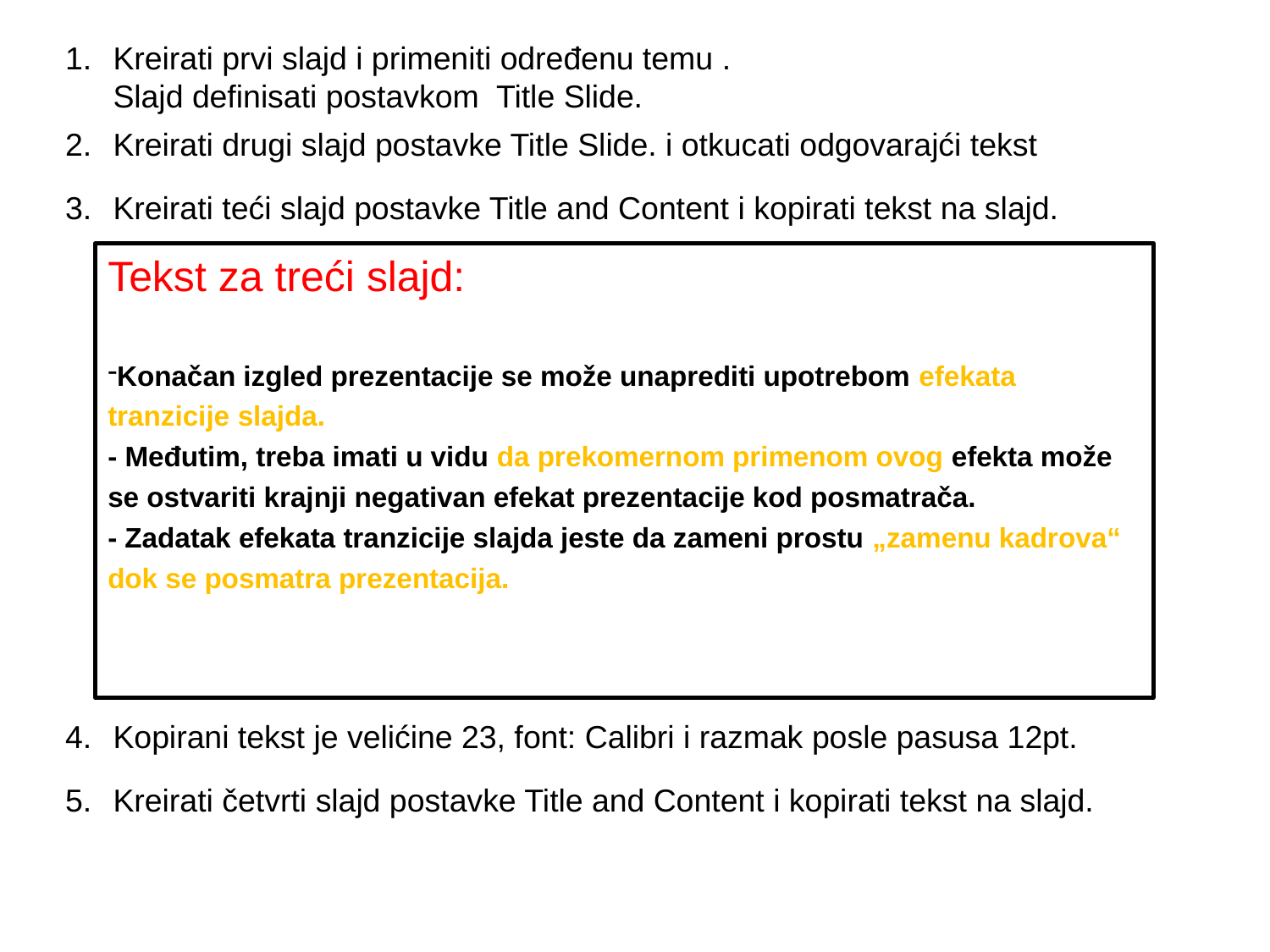

Kreirati prvi slajd i primeniti određenu temu .
	Slajd definisati postavkom  Title Slide.
Kreirati drugi slajd postavke Title Slide. i otkucati odgovarajći tekst
Kreirati teći slajd postavke Title and Content i kopirati tekst na slajd.
Tekst za treći slajd:

Konačan izgled prezentacije se može unaprediti upotrebom efekata tranzicije slajda.
- Međutim, treba imati u vidu da prekomernom primenom ovog efekta može se ostvariti krajnji negativan efekat prezentacije kod posmatrača.
- Zadatak efekata tranzicije slajda jeste da zameni prostu „zamenu kadrova“ dok se posmatra prezentacija.

Kopirani tekst je velićine 23, font: Calibri i razmak posle pasusa 12pt.
Kreirati četvrti slajd postavke Title and Content i kopirati tekst na slajd.